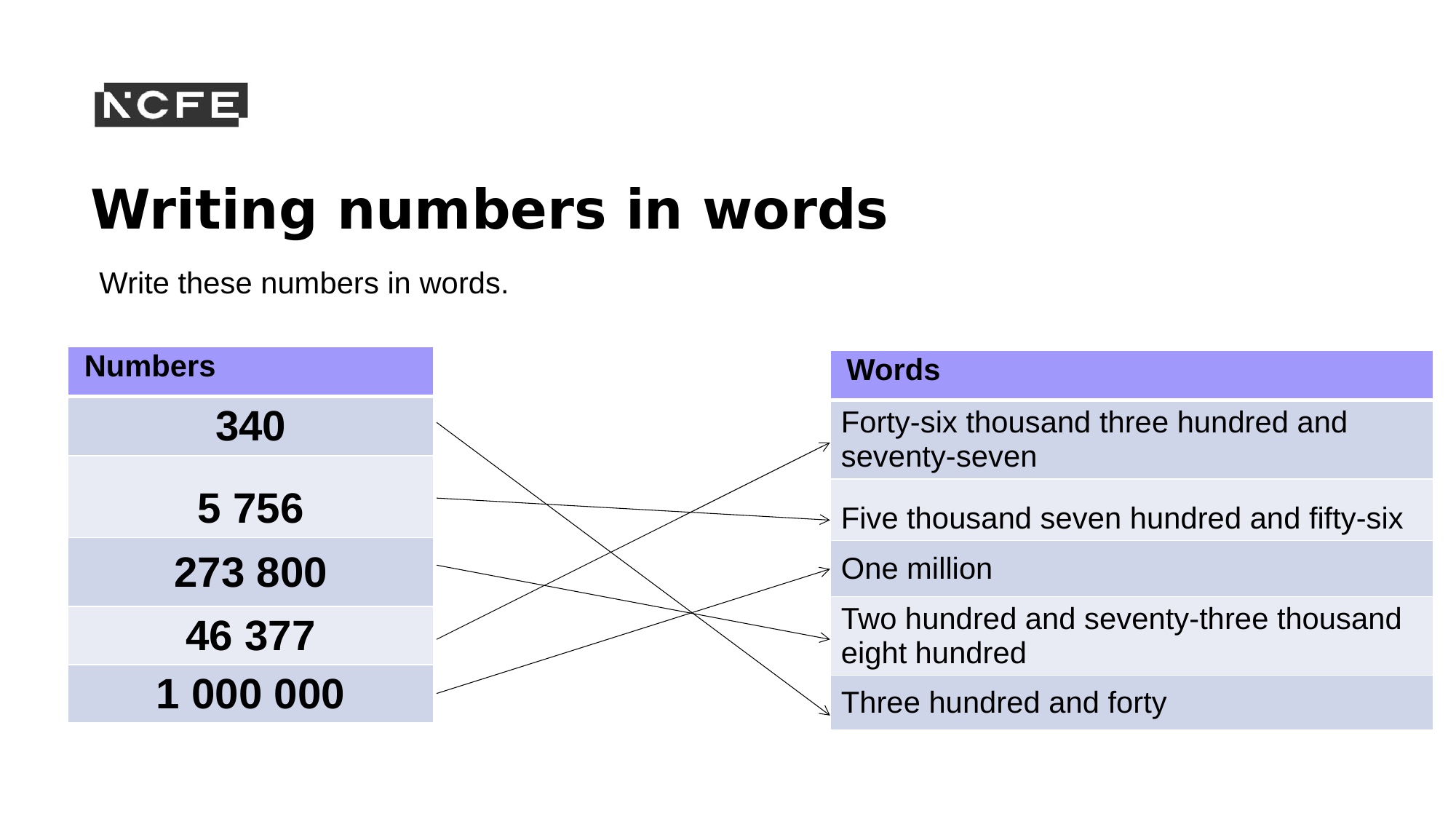

# Writing numbers in words
Write these numbers in words.
| Numbers |
| --- |
| 340 |
| 5 756 |
| 273 800 |
| 46 377 |
| 1 000 000 |
| Words |
| --- |
| Forty-six thousand three hundred and seventy-seven |
| Five thousand seven hundred and fifty-six |
| One million |
| Two hundred and seventy-three thousand eight hundred |
| Three hundred and forty |